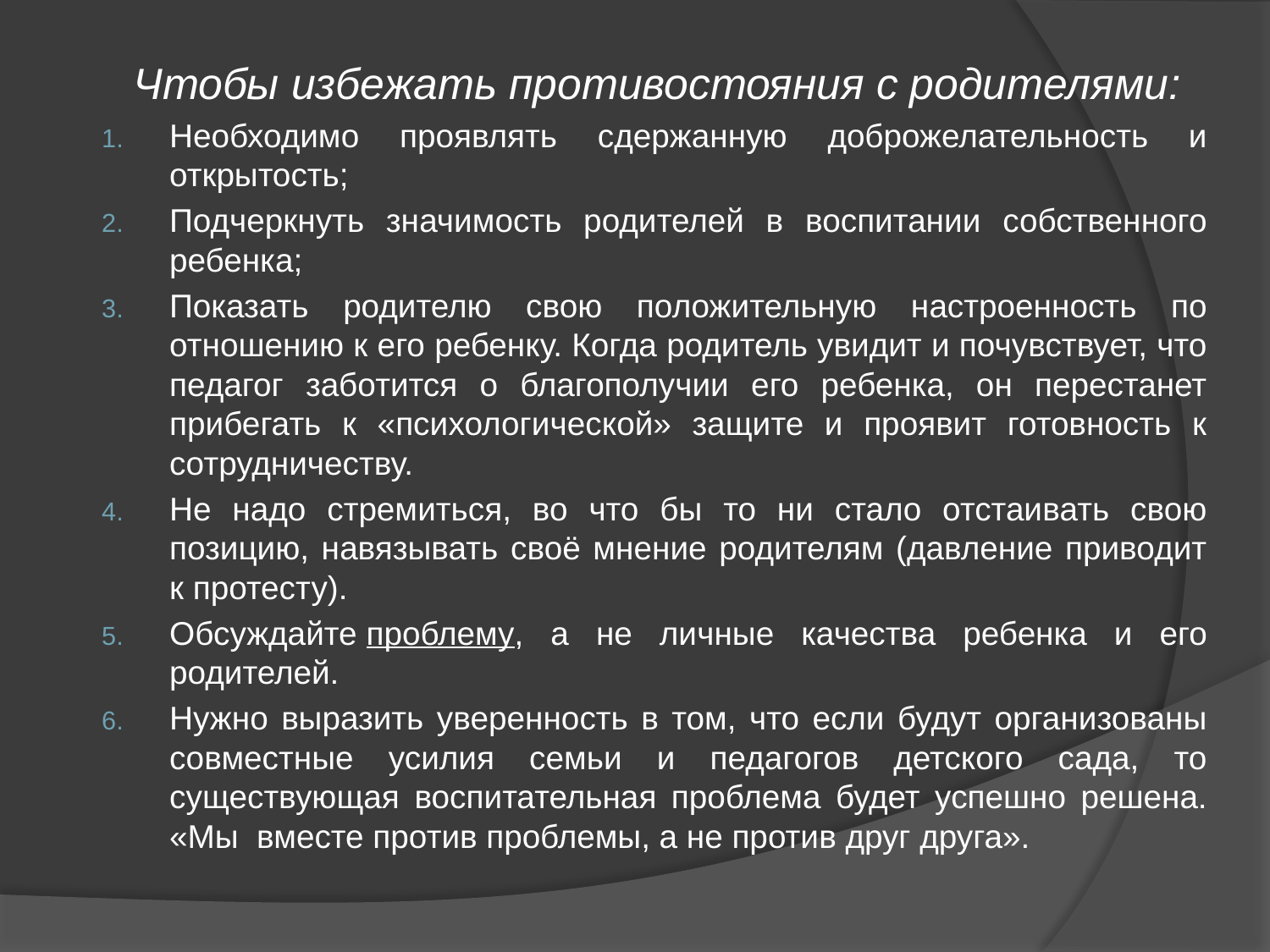

Чтобы избежать противостояния с родителями:
Необходимо проявлять сдержанную доброжелательность и открытость;
Подчеркнуть значимость родителей в воспитании собственного ребенка;
Показать родителю свою положительную настроенность по отношению к его ребенку. Когда родитель увидит и почувствует, что педагог заботится о благополучии его ребенка, он перестанет прибегать к «психологической» защите и проявит готовность к сотрудничеству.
Не надо стремиться, во что бы то ни стало отстаивать свою позицию, навязывать своё мнение родителям (давление приводит к протесту).
Обсуждайте проблему, а не личные качества ребенка и его родителей.
Нужно выразить уверенность в том, что если будут организованы совместные усилия семьи и педагогов детского сада, то существующая воспитательная проблема будет успешно решена. «Мы  вместе против проблемы, а не против друг друга».